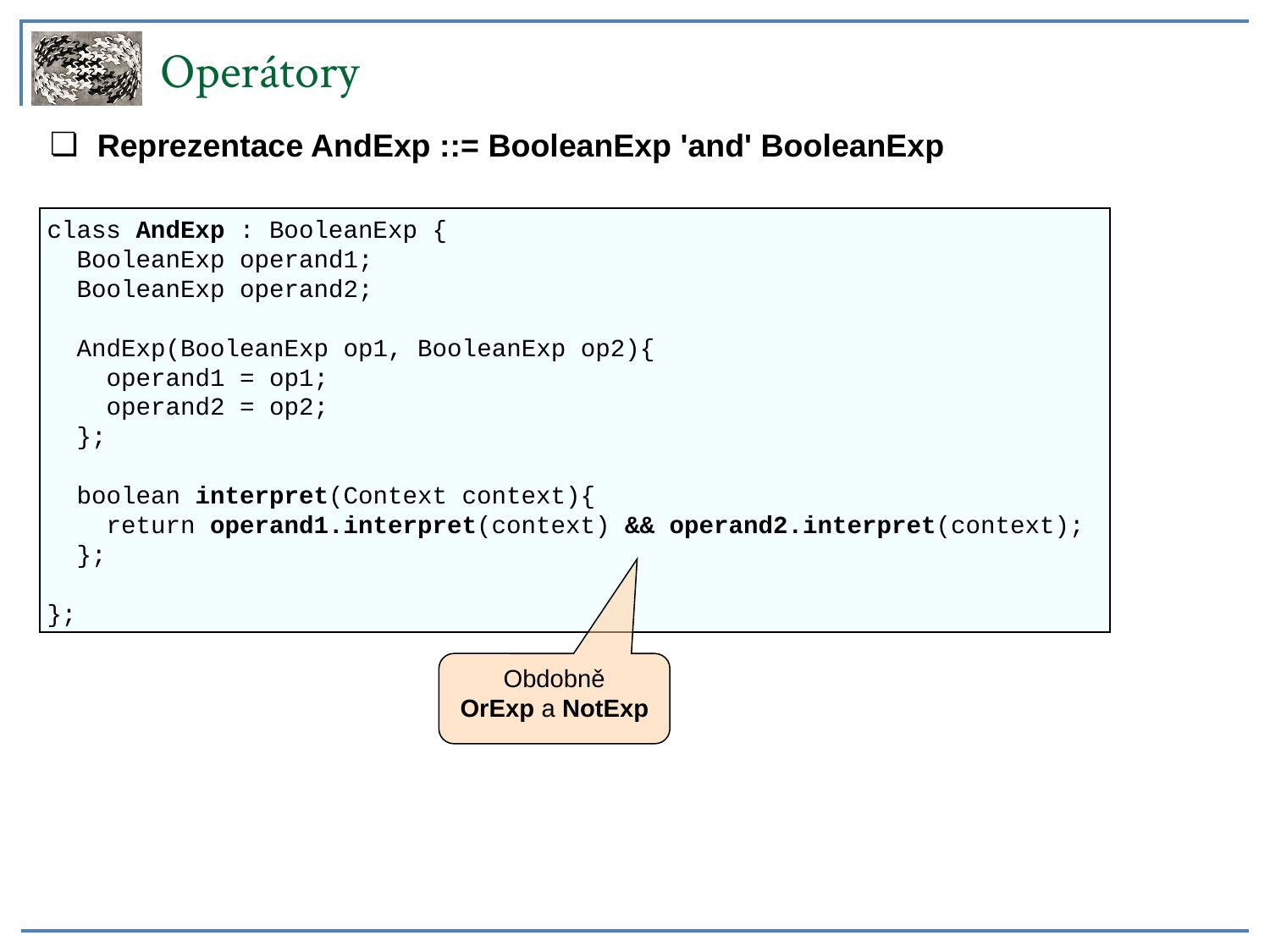

Operátory
Reprezentace AndExp ::= BooleanExp 'and' BooleanExp
class AndExp : BooleanExp {
  BooleanExp operand1;
  BooleanExp operand2;

  AndExp(BooleanExp op1, BooleanExp op2){
    operand1 = op1;
    operand2 = op2;
  };

  boolean interpret(Context context){
    return operand1.interpret(context) && operand2.interpret(context);
  };

};
Obdobně
OrExp a NotExp